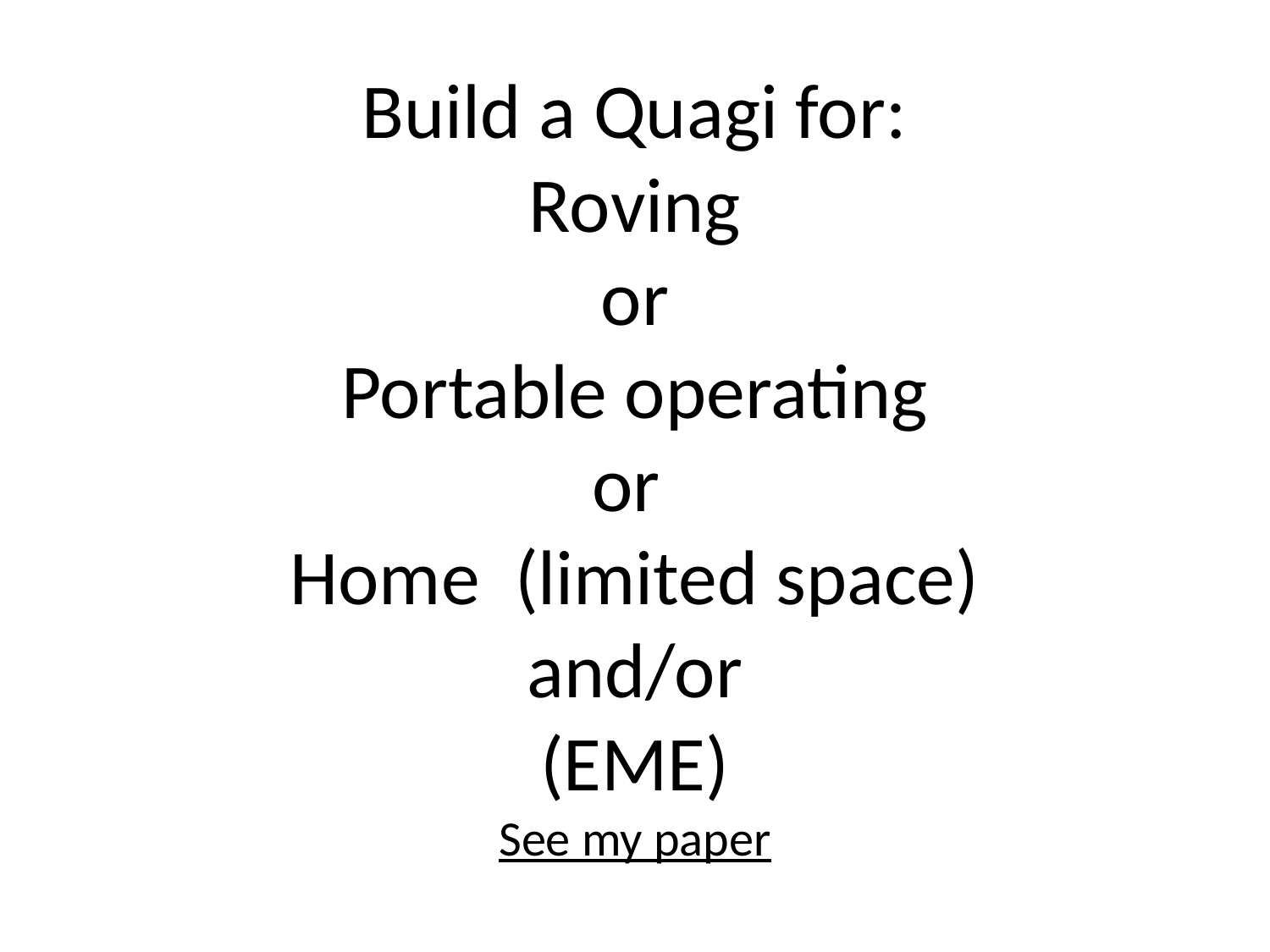

# Build a Quagi for: Roving or Portable operating or Home  (limited space) and/or (EME) See my paper